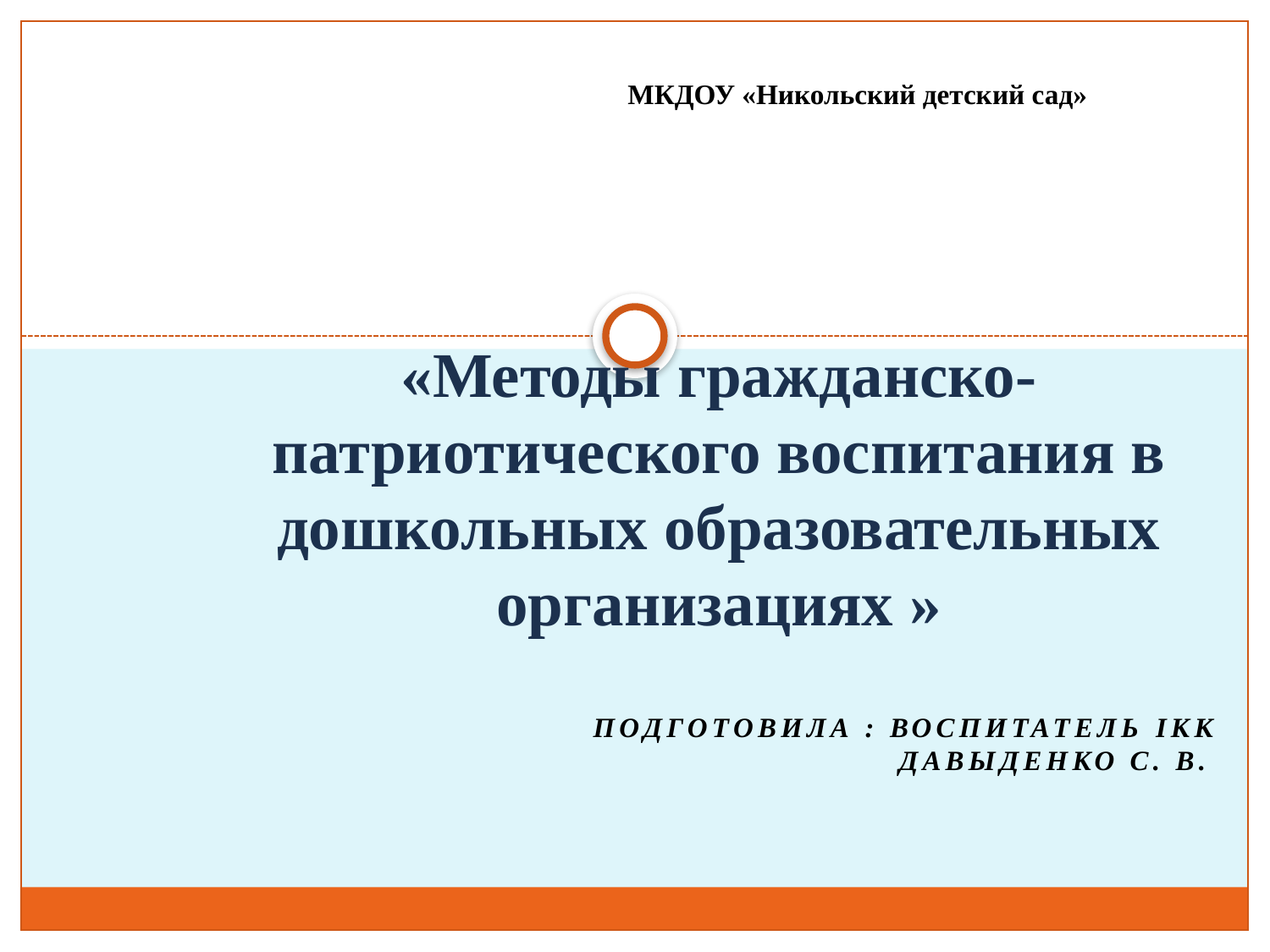

МКДОУ «Никольский детский сад»
# «Методы гражданско-патриотического воспитания в дошкольных образовательных организациях »

Подготовила : воспитатель IКК Давыденко С. В.